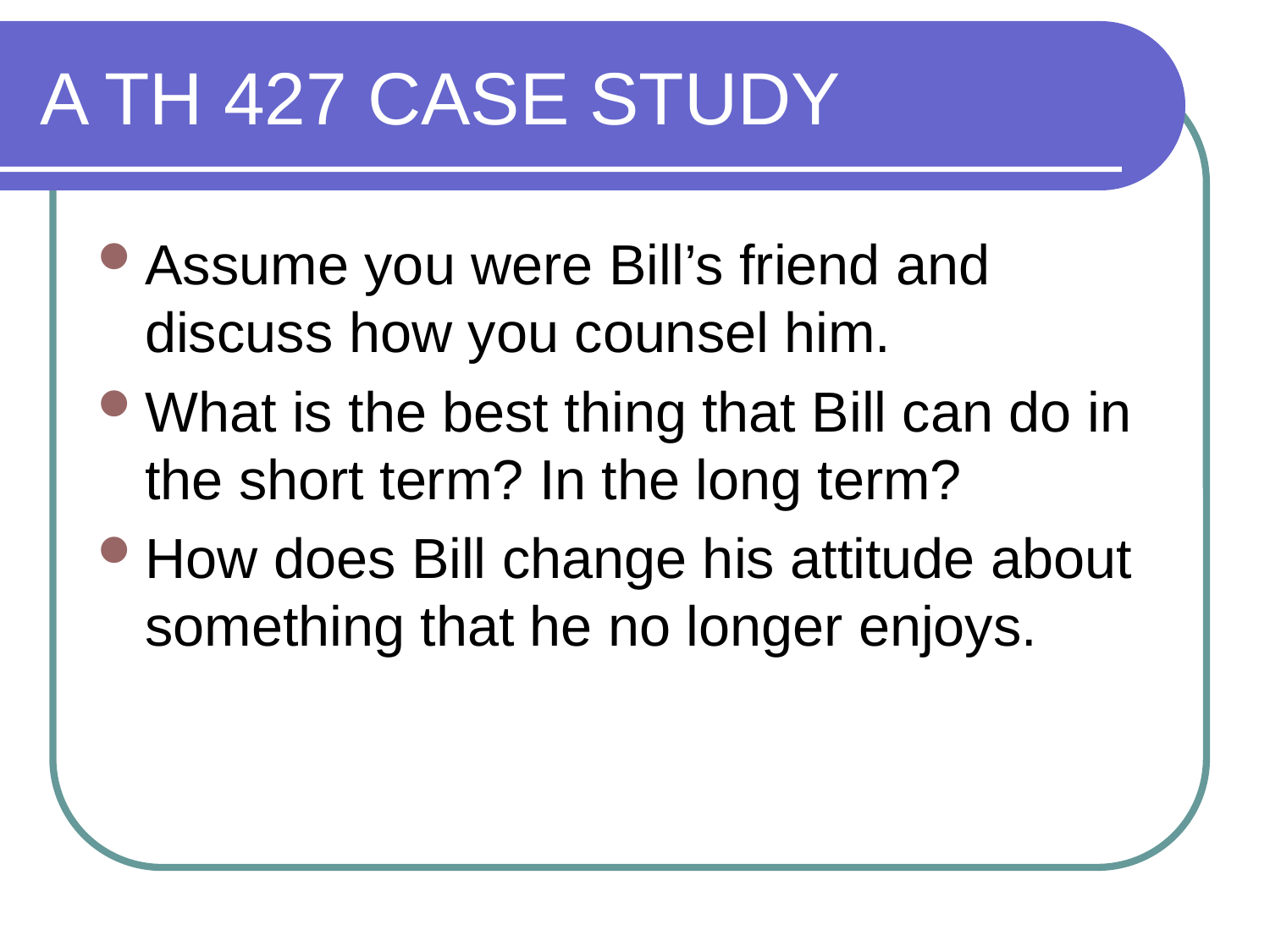

# A TH 427 CASE STUDY
Assume you were Bill’s friend and discuss how you counsel him.
What is the best thing that Bill can do in the short term? In the long term?
How does Bill change his attitude about something that he no longer enjoys.